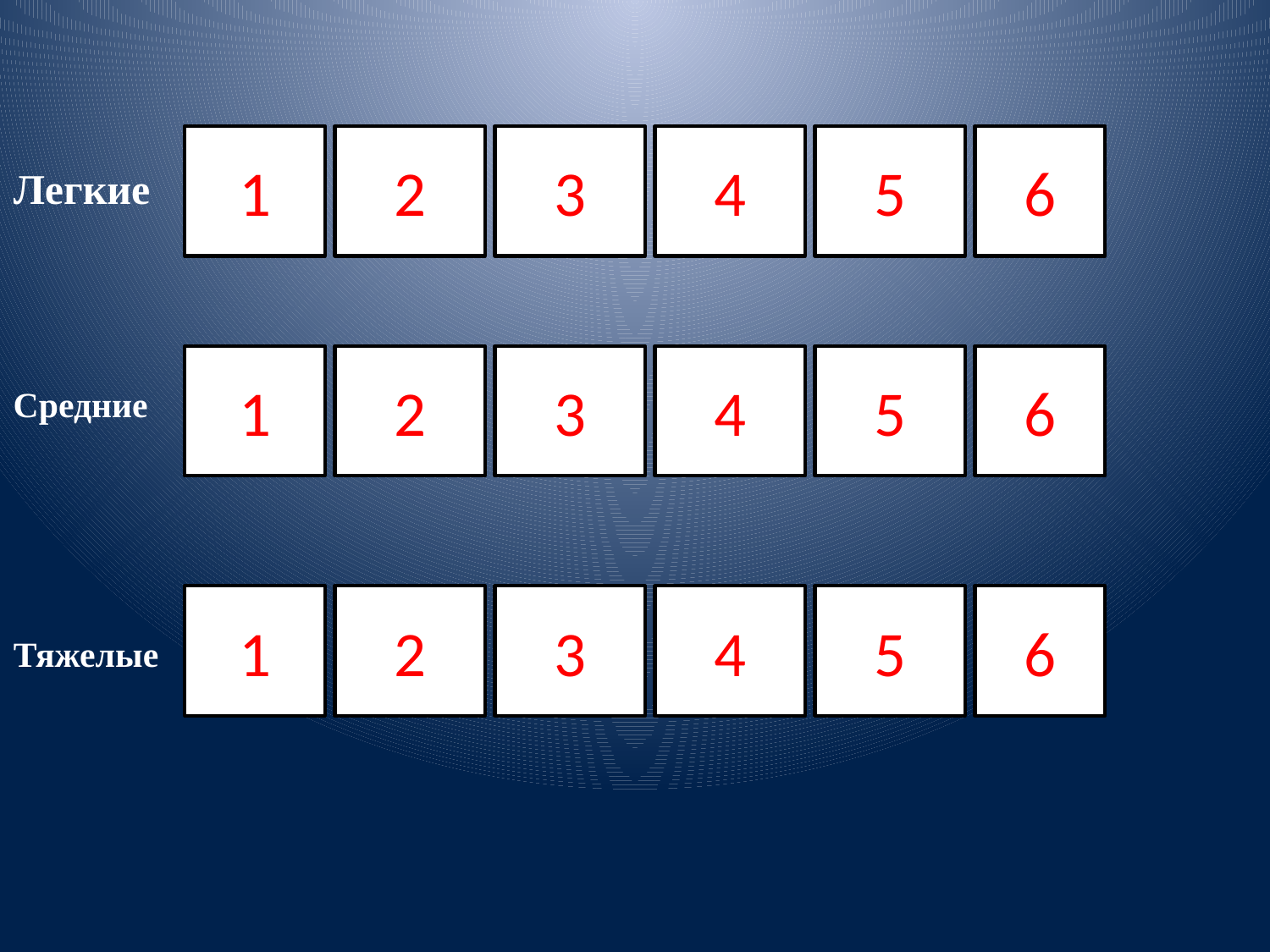

1
2
3
4
5
6
Легкие
1
2
3
4
5
6
Средние
1
2
3
4
5
6
Тяжелые